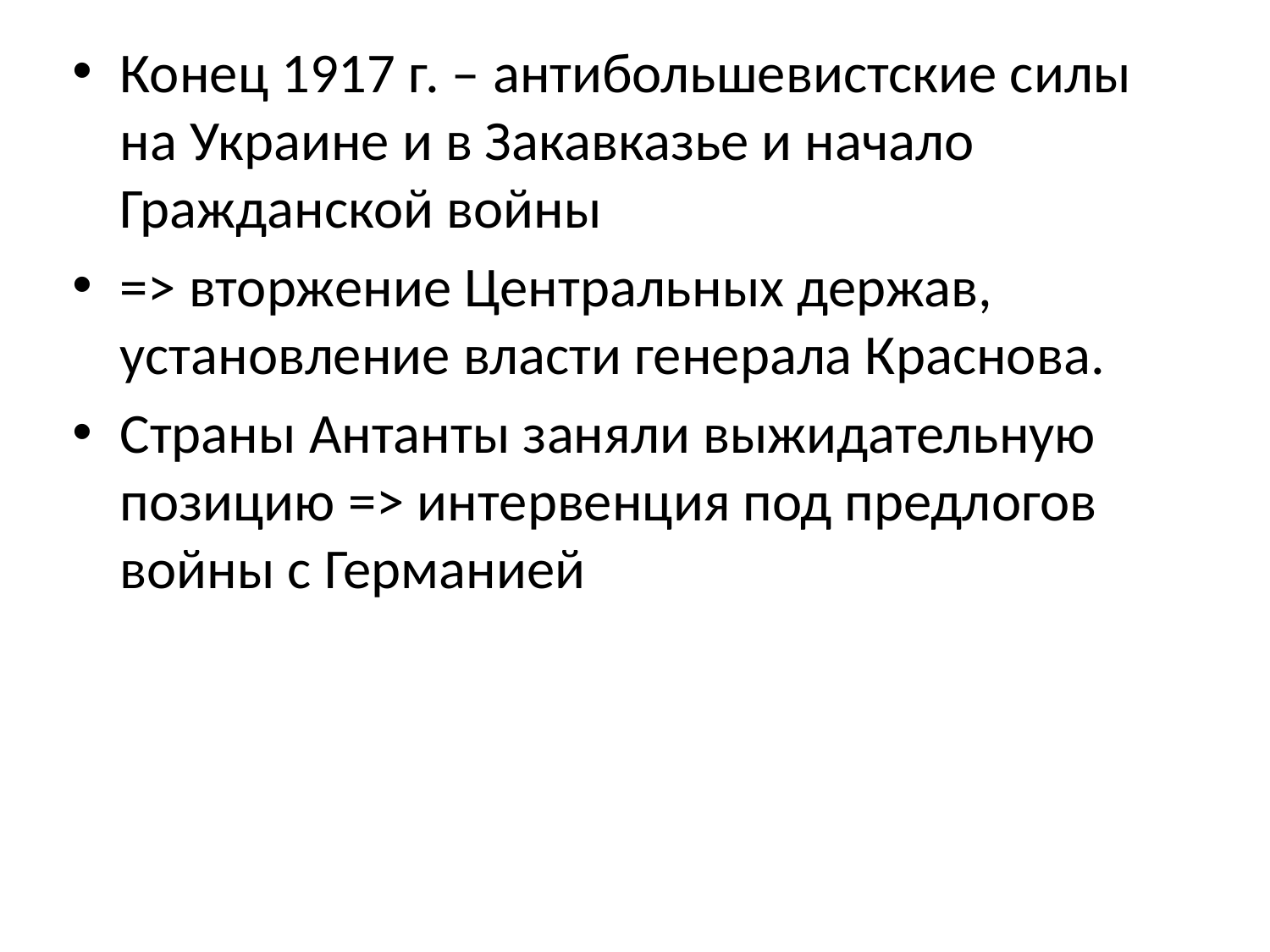

Конец 1917 г. – антибольшевистские силы на Украине и в Закавказье и начало Гражданской войны
=> вторжение Центральных держав, установление власти генерала Краснова.
Страны Антанты заняли выжидательную позицию => интервенция под предлогов войны с Германией